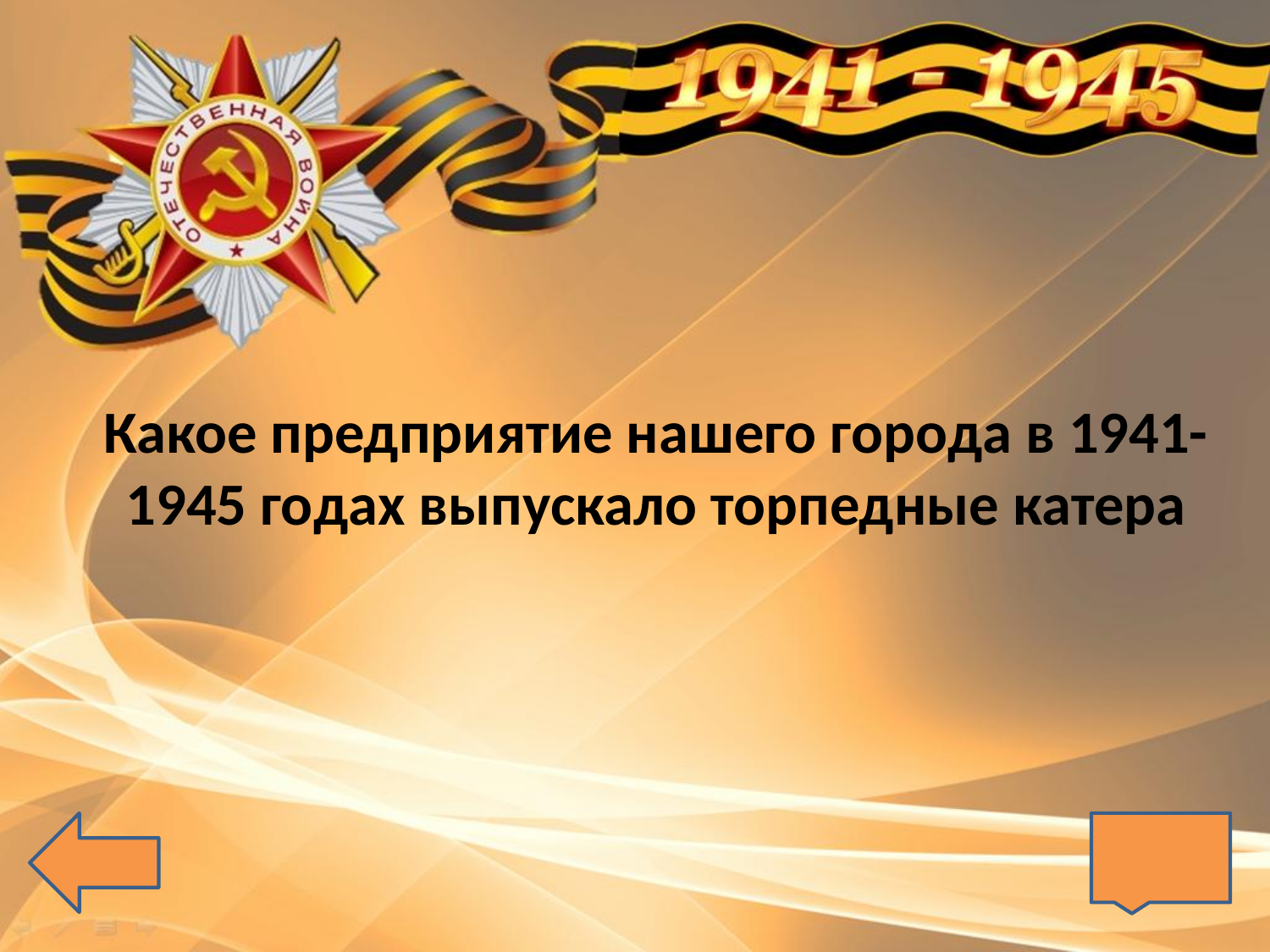

# Какое предприятие нашего города в 1941-1945 годах выпускало торпедные катера